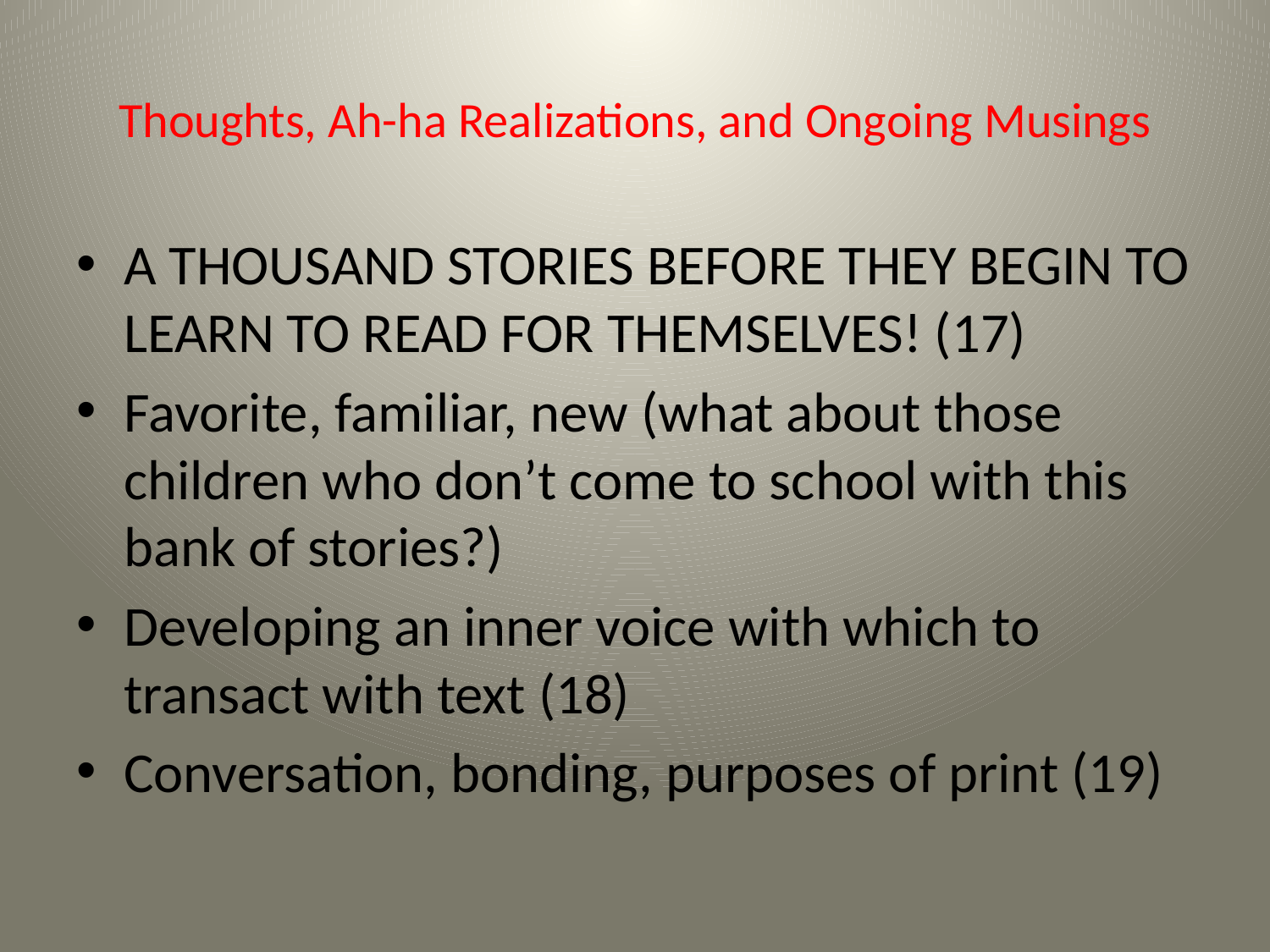

# Thoughts, Ah-ha Realizations, and Ongoing Musings
A THOUSAND STORIES BEFORE THEY BEGIN TO LEARN TO READ FOR THEMSELVES! (17)
Favorite, familiar, new (what about those children who don’t come to school with this bank of stories?)
Developing an inner voice with which to transact with text (18)
Conversation, bonding, purposes of print (19)